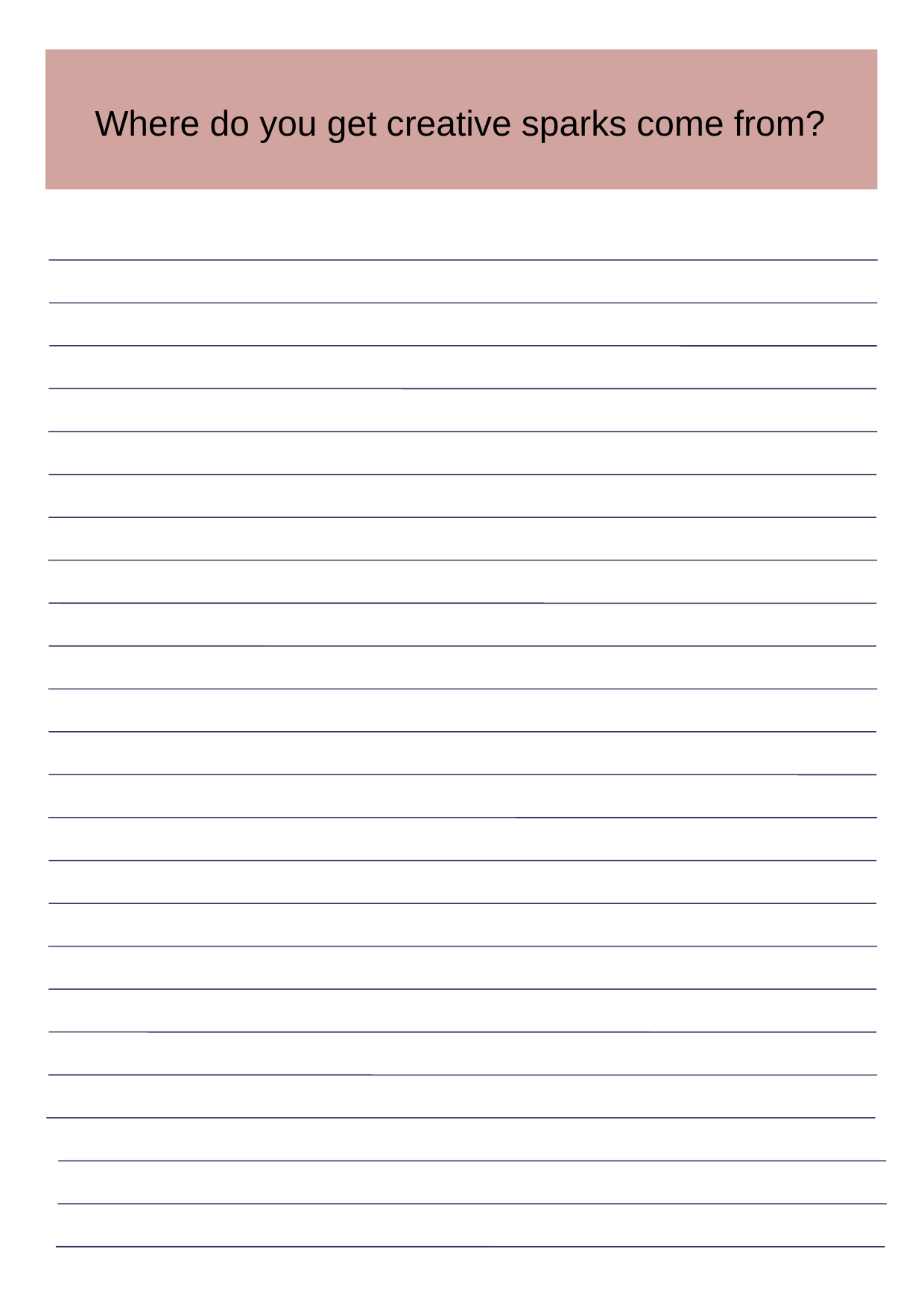

Where do you get creative sparks come from?